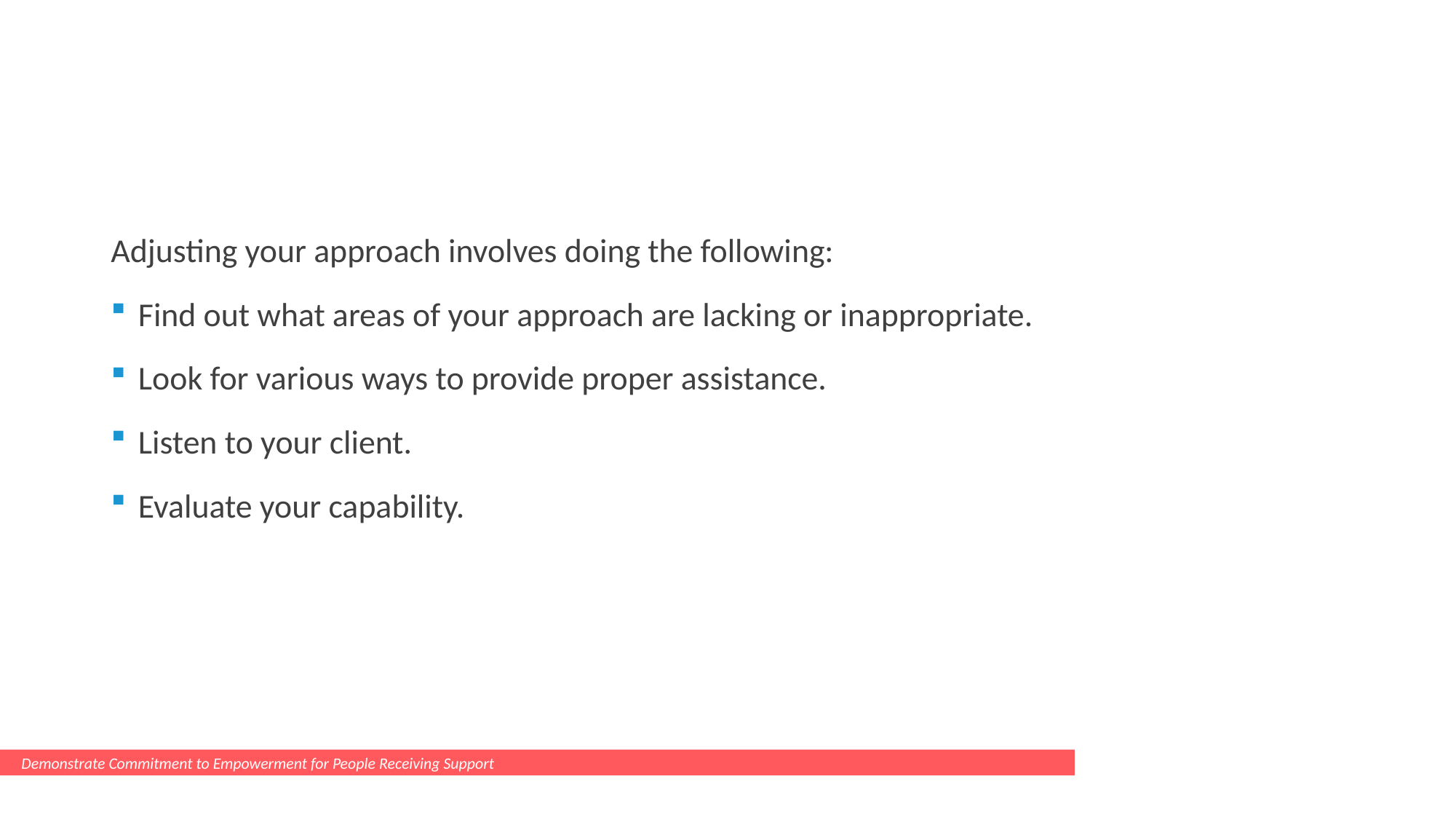

#
Adjusting your approach involves doing the following:
Find out what areas of your approach are lacking or inappropriate.
Look for various ways to provide proper assistance.
Listen to your client.
Evaluate your capability.
Demonstrate Commitment to Empowerment for People Receiving Support